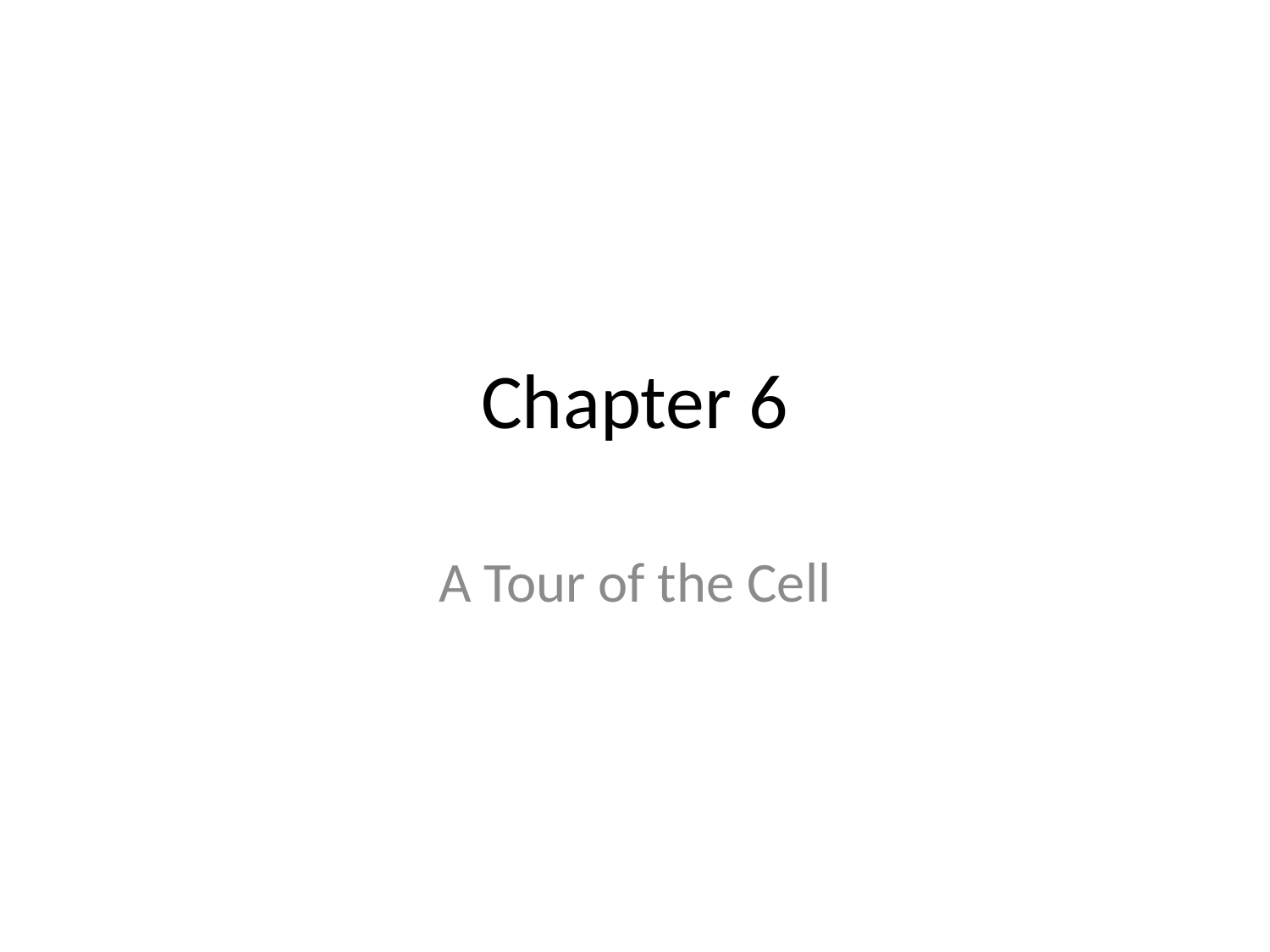

# Chapter 6
A Tour of the Cell